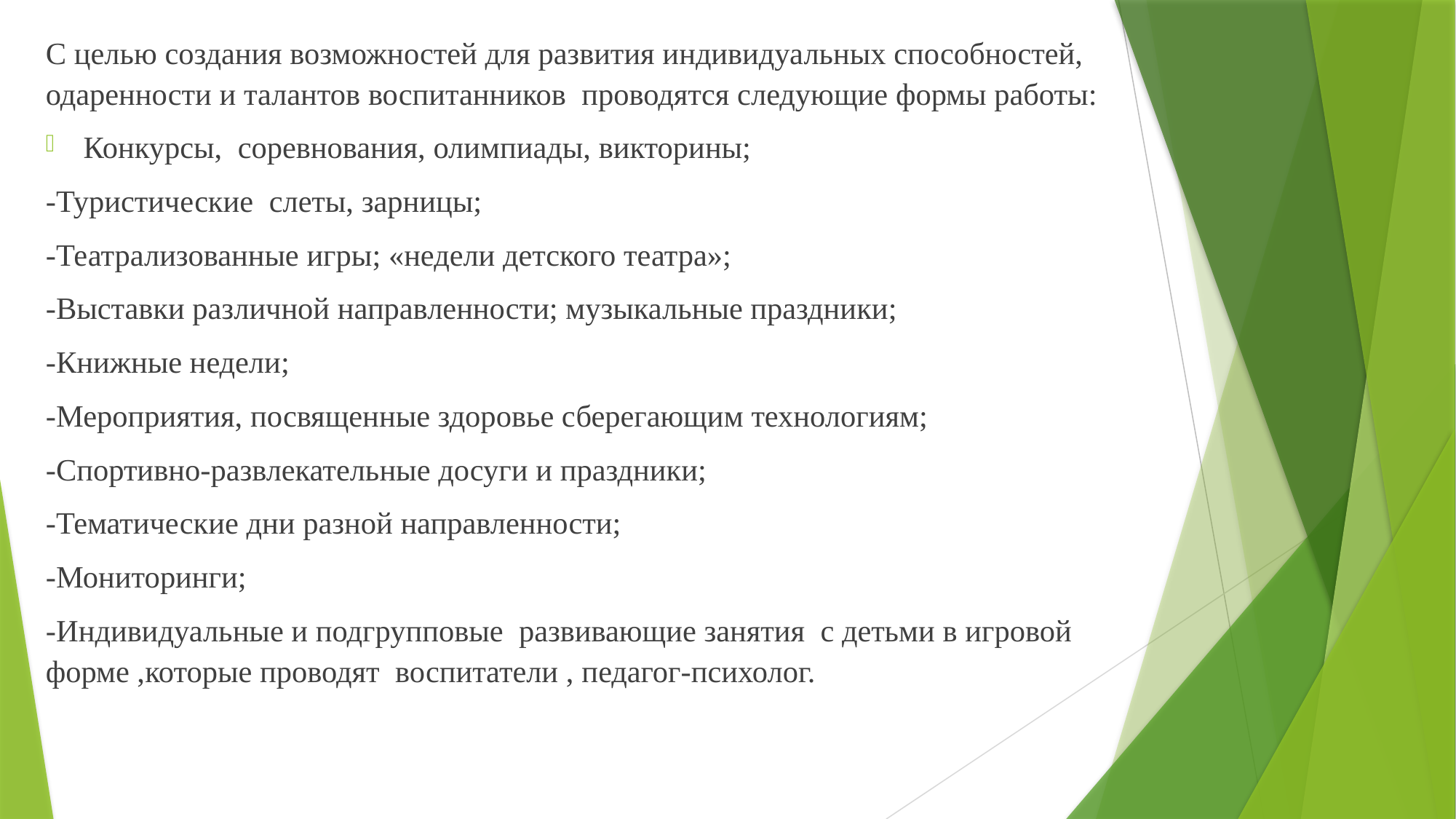

С целью создания возможностей для развития индивидуальных способностей, одаренности и талантов воспитанников  проводятся следующие формы работы:
Конкурсы,  соревнования, олимпиады, викторины;
-Туристические  слеты, зарницы;
-Театрализованные игры; «недели детского театра»;
-Выставки различной направленности; музыкальные праздники;
-Книжные недели;
-Мероприятия, посвященные здоровье сберегающим технологиям;
-Спортивно-развлекательные досуги и праздники;
-Тематические дни разной направленности;
-Мониторинги;
-Индивидуальные и подгрупповые  развивающие занятия  с детьми в игровой форме ,которые проводят  воспитатели , педагог-психолог.